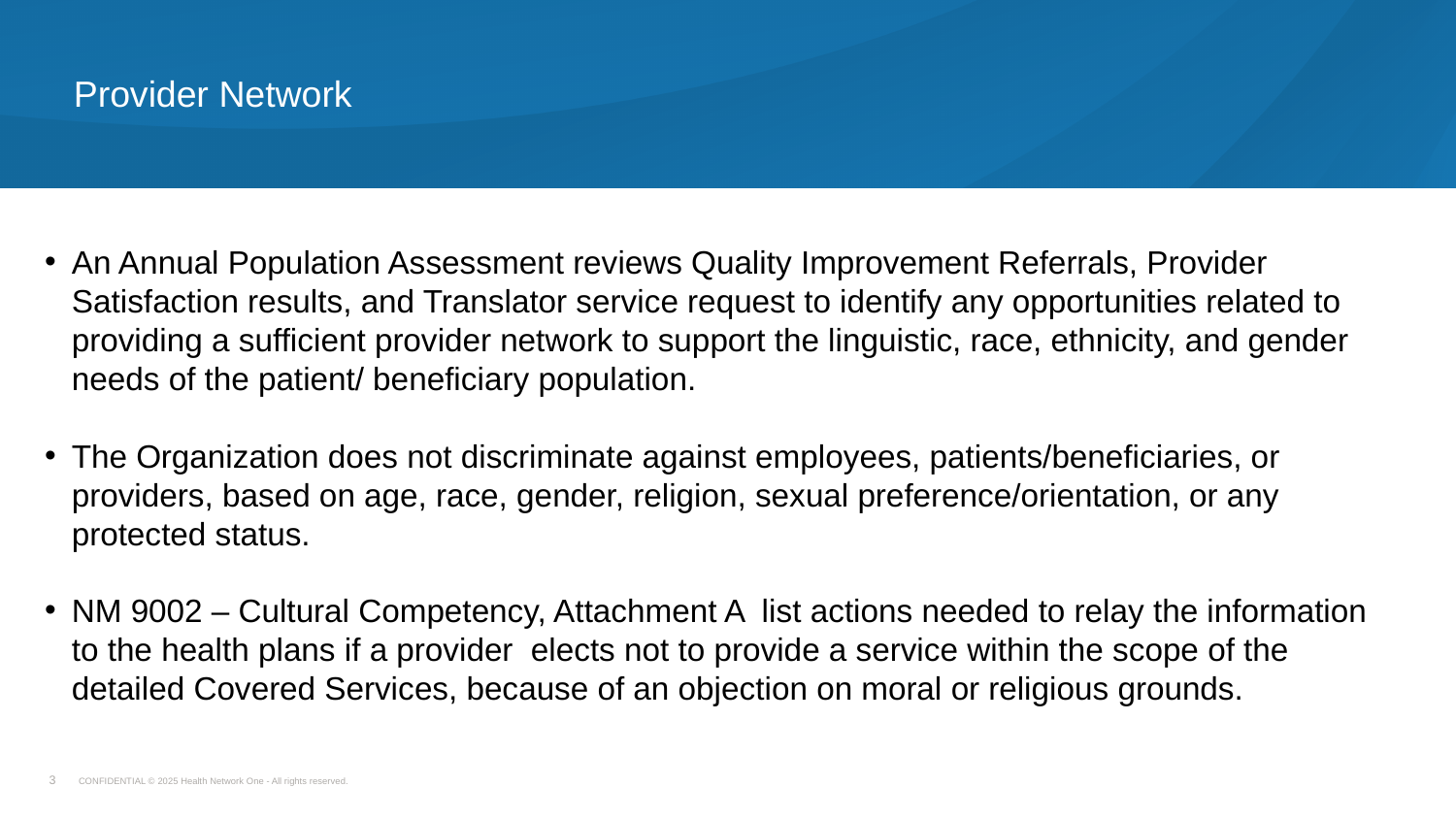

Provider Network
An Annual Population Assessment reviews Quality Improvement Referrals, Provider Satisfaction results, and Translator service request to identify any opportunities related to providing a sufficient provider network to support the linguistic, race, ethnicity, and gender needs of the patient/ beneficiary population.

The Organization does not discriminate against employees, patients/beneficiaries, or providers, based on age, race, gender, religion, sexual preference/orientation, or any protected status.

NM 9002 – Cultural Competency, Attachment A  list actions needed to relay the information to the health plans if a provider  elects not to provide a service within the scope of the detailed Covered Services, because of an objection on moral or religious grounds.
3